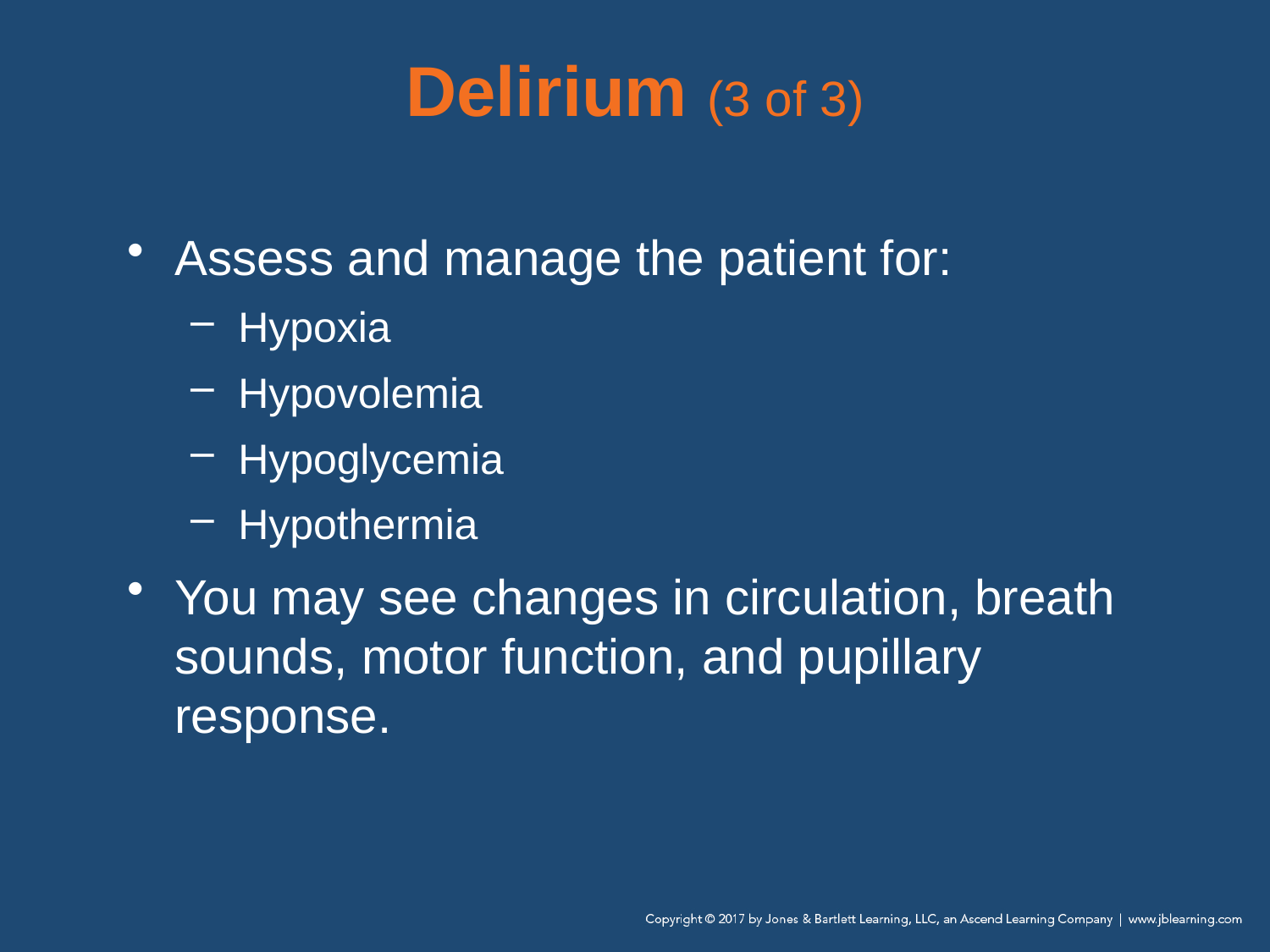

# Delirium (3 of 3)
Assess and manage the patient for:
Hypoxia
Hypovolemia
Hypoglycemia
Hypothermia
You may see changes in circulation, breath sounds, motor function, and pupillary response.